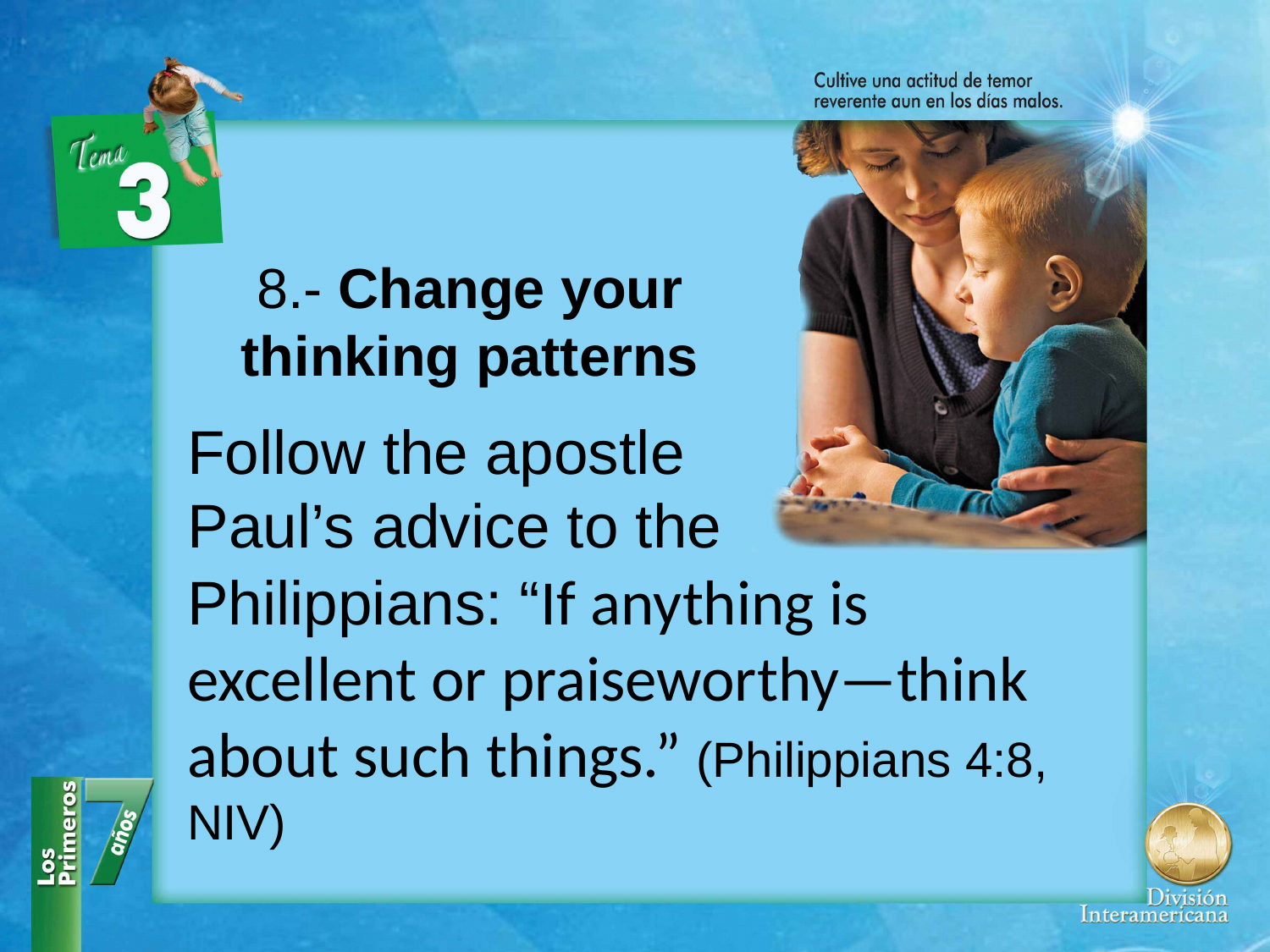

8.- Change your thinking patterns
Follow the apostle Paul’s advice to the
Philippians: “If anything is excellent or praiseworthy—think about such things.” (Philippians 4:8, NIV)